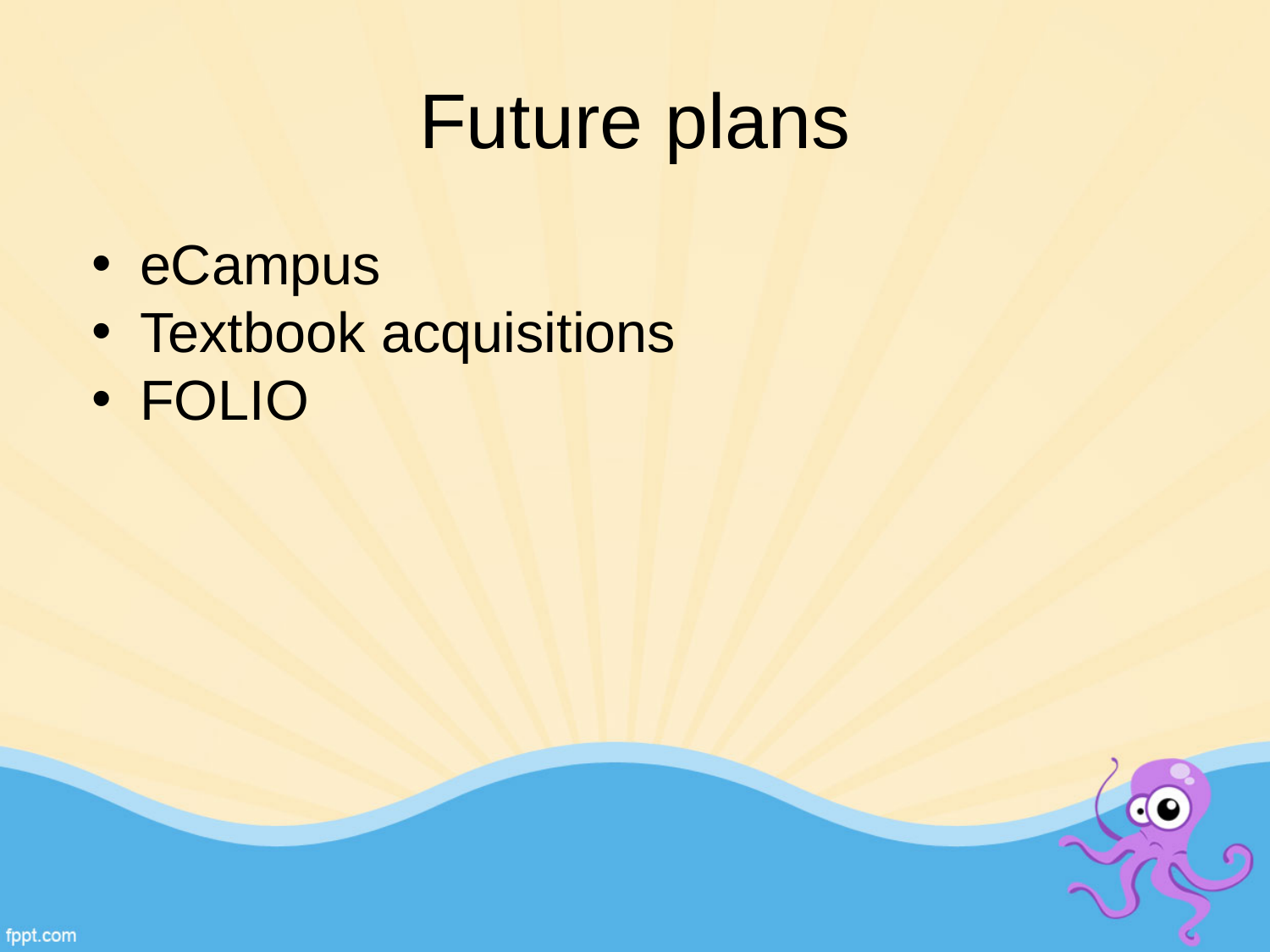

# Future plans
eCampus
Textbook acquisitions
FOLIO